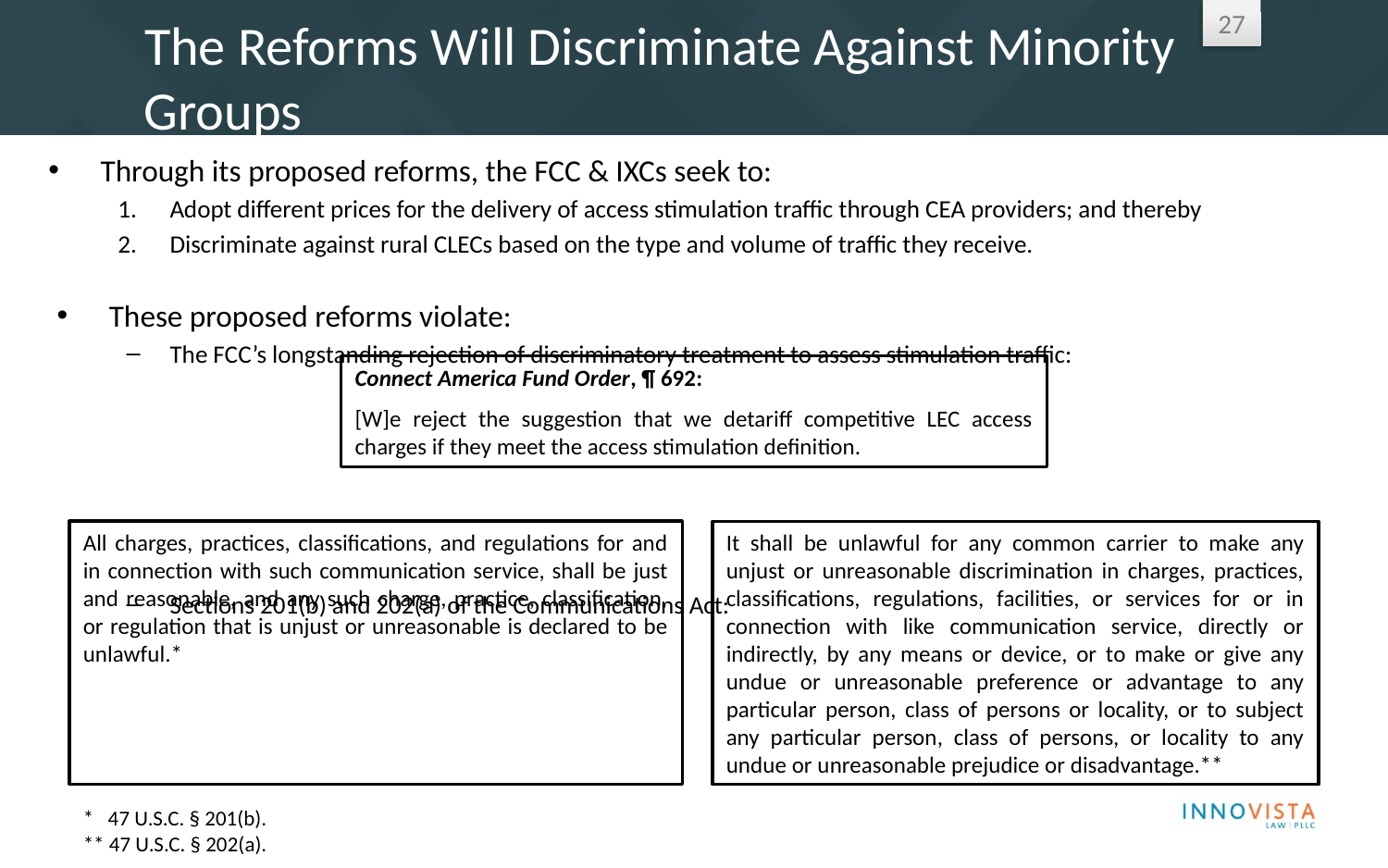

# The Reforms Will Discriminate Against Minority Groups
Through its proposed reforms, the FCC & IXCs seek to:
Adopt different prices for the delivery of access stimulation traffic through CEA providers; and thereby
Discriminate against rural CLECs based on the type and volume of traffic they receive.

These proposed reforms violate:
The FCC’s longstanding rejection of discriminatory treatment to assess stimulation traffic:

Sections 201(b) and 202(a) of the Communications Act:

Connect America Fund Order, ¶ 692:

[W]e reject the suggestion that we detariff competitive LEC access charges if they meet the access stimulation definition.
All charges, practices, classifications, and regulations for and in connection with such communication service, shall be just and reasonable, and any such charge, practice, classification, or regulation that is unjust or unreasonable is declared to be unlawful.*

It shall be unlawful for any common carrier to make any unjust or unreasonable discrimination in charges, practices, classifications, regulations, facilities, or services for or in connection with like communication service, directly or indirectly, by any means or device, or to make or give any undue or unreasonable preference or advantage to any particular person, class of persons or locality, or to subject any particular person, class of persons, or locality to any undue or unreasonable prejudice or disadvantage.**
*   47 U.S.C. § 201(b).
** 47 U.S.C. § 202(a).